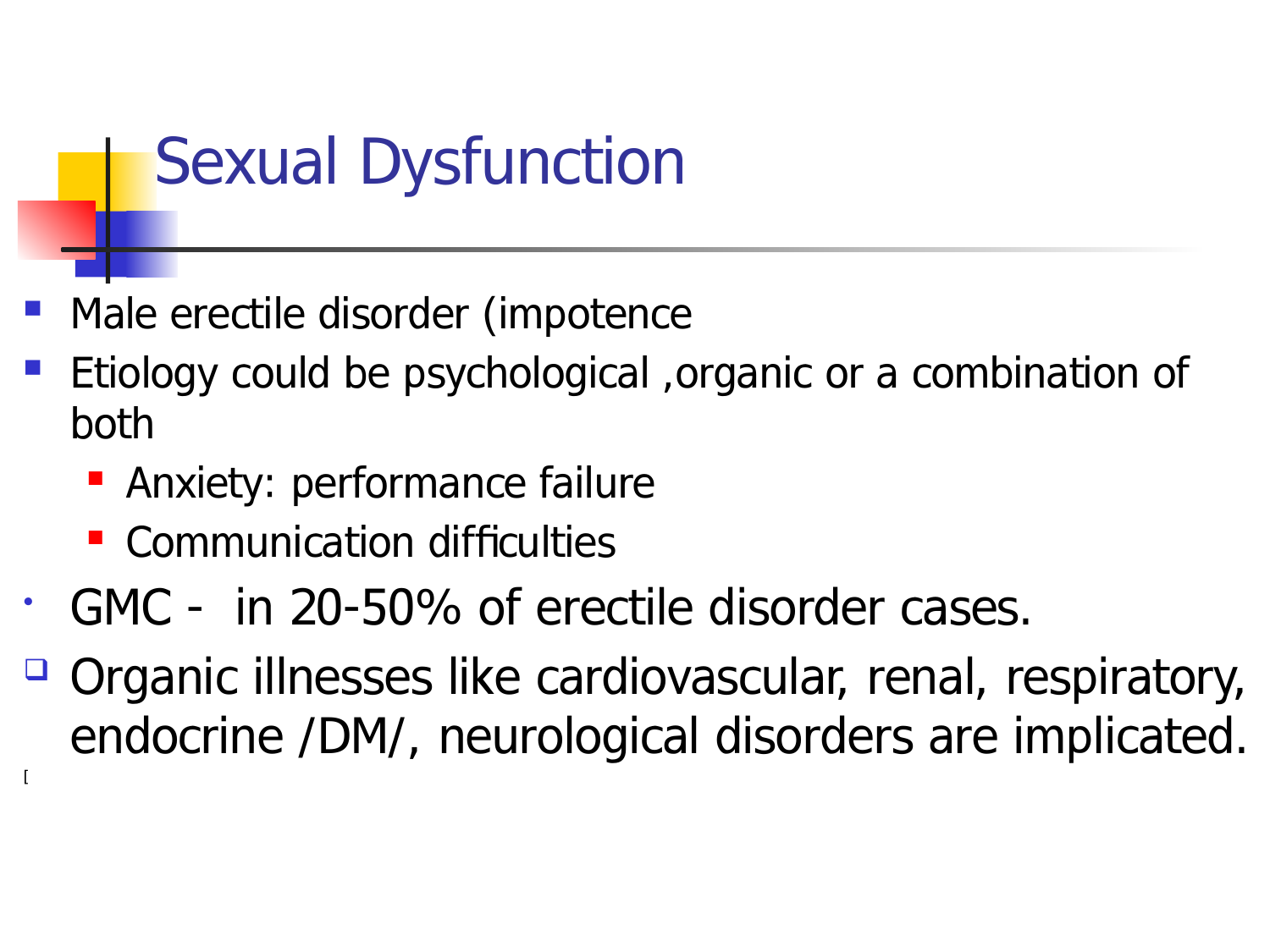

# Sexual Dysfunction
Male erectile disorder (impotence
Etiology could be psychological ,organic or a combination of both
Anxiety: performance failure
Communication difficulties
GMC -  in 20-50% of erectile disorder cases.
Organic illnesses like cardiovascular, renal, respiratory, endocrine /DM/, neurological disorders are implicated.
[